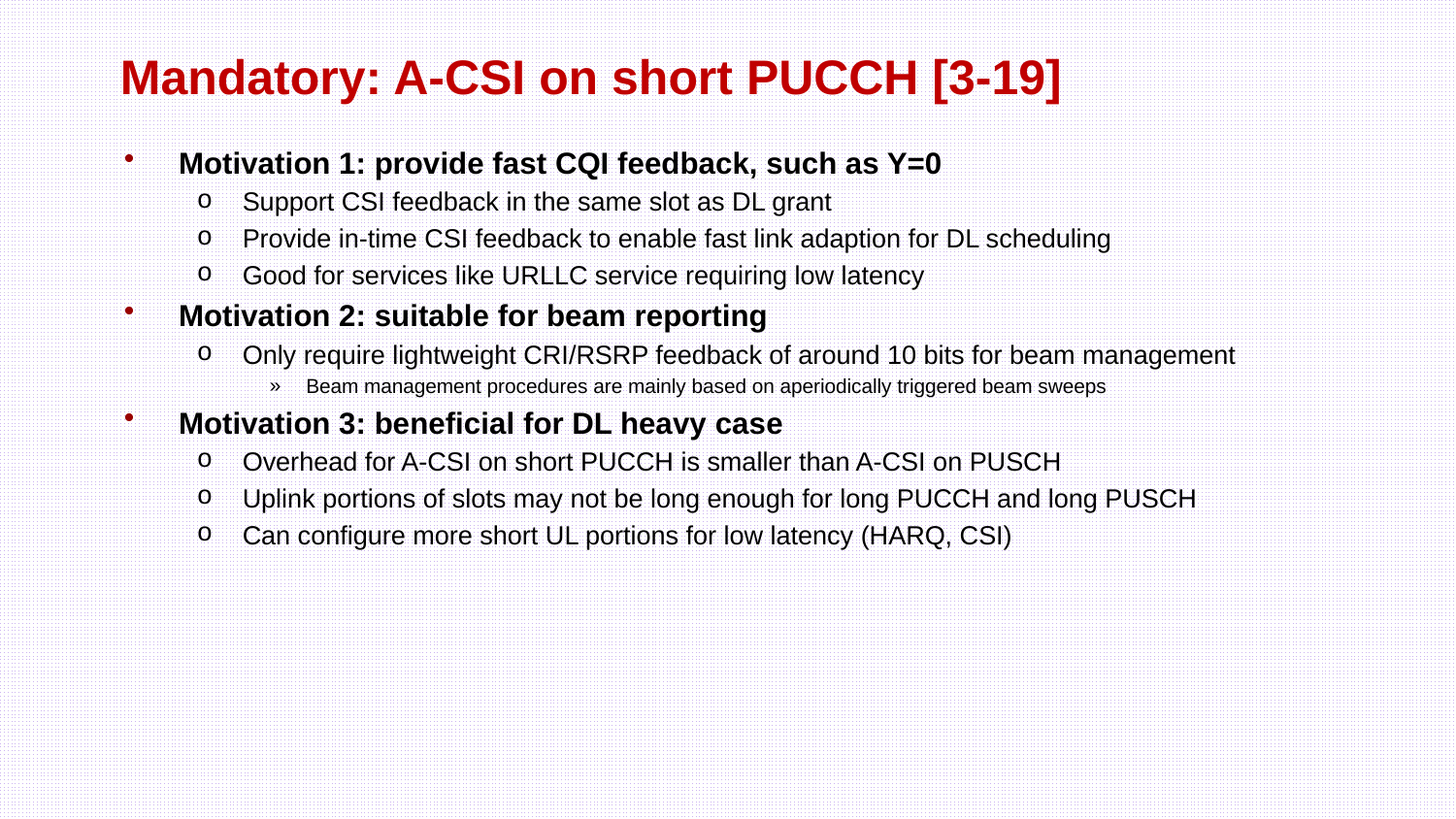

# Mandatory: A-CSI on short PUCCH [3-19]
Motivation 1: provide fast CQI feedback, such as Y=0
Support CSI feedback in the same slot as DL grant
Provide in-time CSI feedback to enable fast link adaption for DL scheduling
Good for services like URLLC service requiring low latency
Motivation 2: suitable for beam reporting
Only require lightweight CRI/RSRP feedback of around 10 bits for beam management
Beam management procedures are mainly based on aperiodically triggered beam sweeps
Motivation 3: beneficial for DL heavy case
Overhead for A-CSI on short PUCCH is smaller than A-CSI on PUSCH
Uplink portions of slots may not be long enough for long PUCCH and long PUSCH
Can configure more short UL portions for low latency (HARQ, CSI)